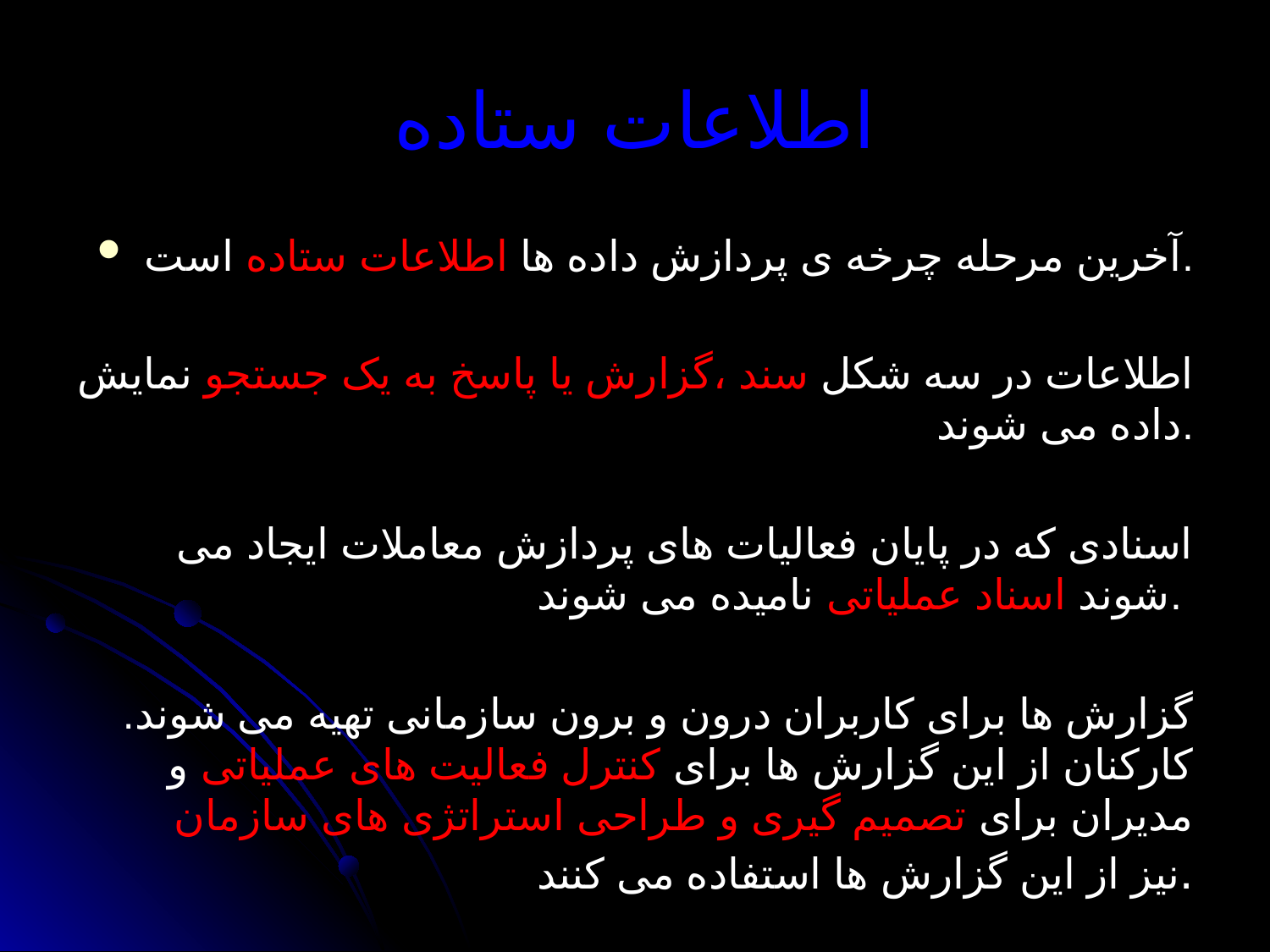

# اطلاعات ستاده
آخرین مرحله چرخه ی پردازش داده ها اطلاعات ستاده است.

اطلاعات در سه شکل سند ،گزارش یا پاسخ به یک جستجو نمایش داده می شوند.

اسنادی که در پایان فعالیات های پردازش معاملات ایجاد می شوند اسناد عملیاتی نامیده می شوند.

گزارش ها برای کاربران درون و برون سازمانی تهیه می شوند. کارکنان از این گزارش ها برای کنترل فعالیت های عملیاتی و مدیران برای تصمیم گیری و طراحی استراتژی های سازمان نیز از این گزارش ها استفاده می کنند.